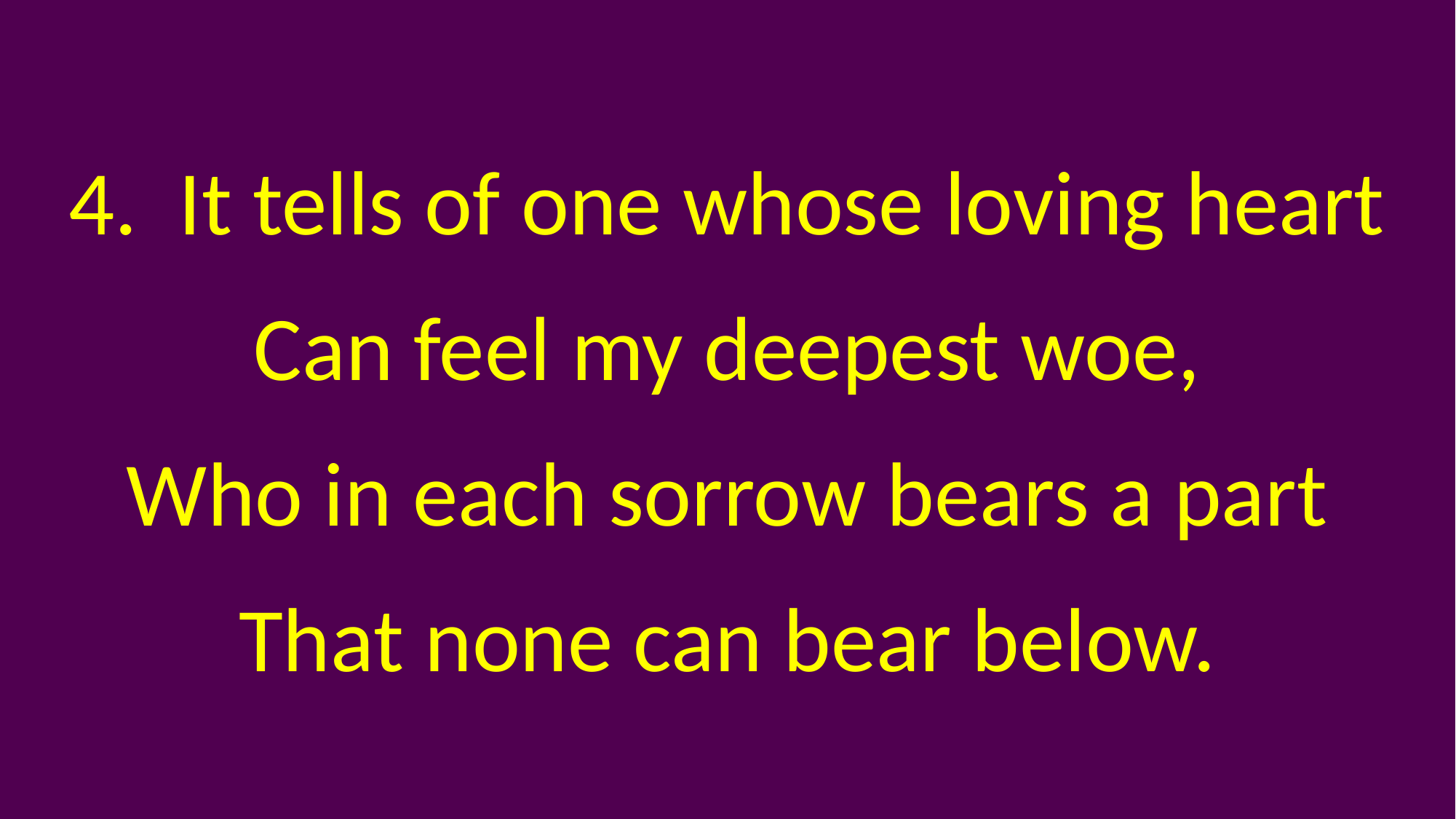

4.  It tells of one whose loving heart
Can feel my deepest woe,
Who in each sorrow bears a part
That none can bear below.